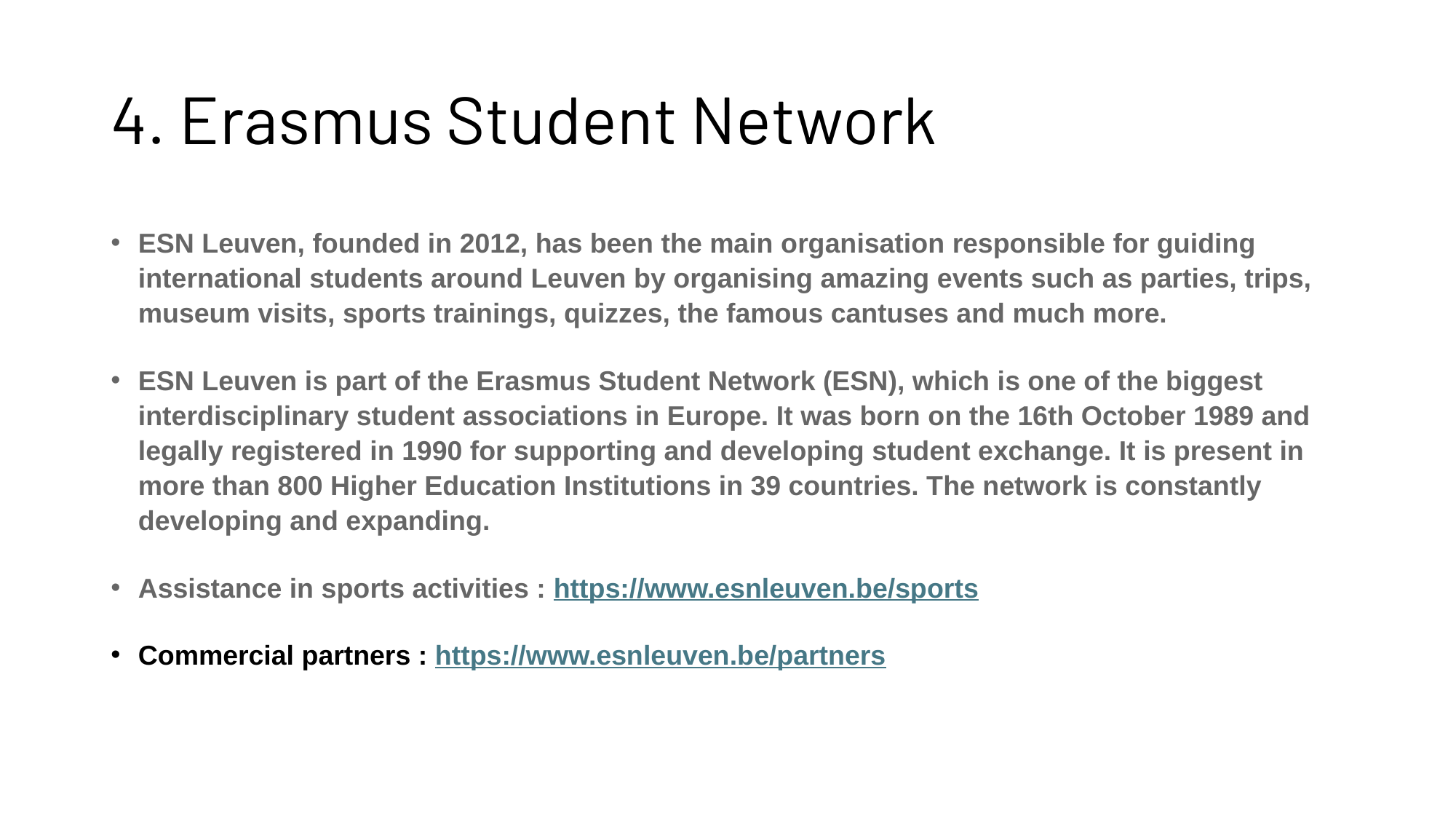

# 4. Erasmus Student Network
ESN Leuven, founded in 2012, has been the main organisation responsible for guiding international students around Leuven by organising amazing events such as parties, trips, museum visits, sports trainings, quizzes, the famous cantuses and much more.
ESN Leuven is part of the Erasmus Student Network (ESN), which is one of the biggest interdisciplinary student associations in Europe. It was born on the 16th October 1989 and legally registered in 1990 for supporting and developing student exchange. It is present in more than 800 Higher Education Institutions in 39 countries. The network is constantly developing and expanding.
Assistance in sports activities : https://www.esnleuven.be/sports
Commercial partners : https://www.esnleuven.be/partners